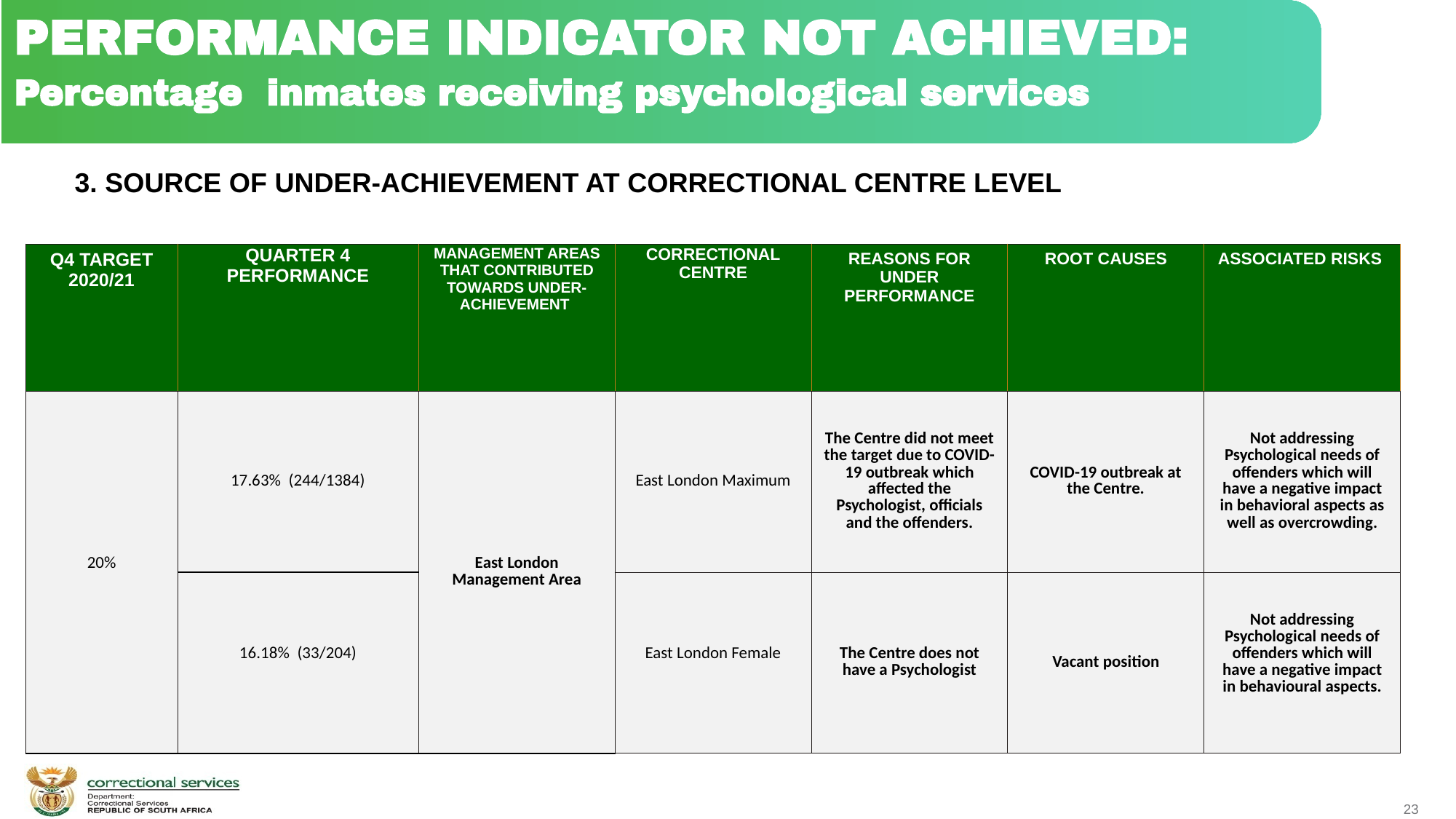

PERFORMANCE INDICATOR NOT ACHIEVED:
Percentage  inmates receiving psychological services

     3. SOURCE OF UNDER-ACHIEVEMENT AT CORRECTIONAL CENTRE LEVEL
| Q4 TARGET 2020/21 | QUARTER 4 PERFORMANCE | MANAGEMENT AREAS THAT CONTRIBUTED TOWARDS UNDER-ACHIEVEMENT | CORRECTIONAL CENTRE | REASONS FOR UNDER PERFORMANCE | ROOT CAUSES | ASSOCIATED RISKS |
| --- | --- | --- | --- | --- | --- | --- |
| 20% | 17.63% (244/1384) | East London Management Area | East London Maximum | The Centre did not meet the target due to COVID-19 outbreak which affected the Psychologist, officials and the offenders. | COVID-19 outbreak at the Centre. | Not addressing Psychological needs of offenders which will have a negative impact in behavioral aspects as well as overcrowding. |
|  | 16.18% (33/204) |  | East London Female | The Centre does not have a Psychologist | Vacant position | Not addressing Psychological needs of offenders which will have a negative impact in behavioural aspects. |